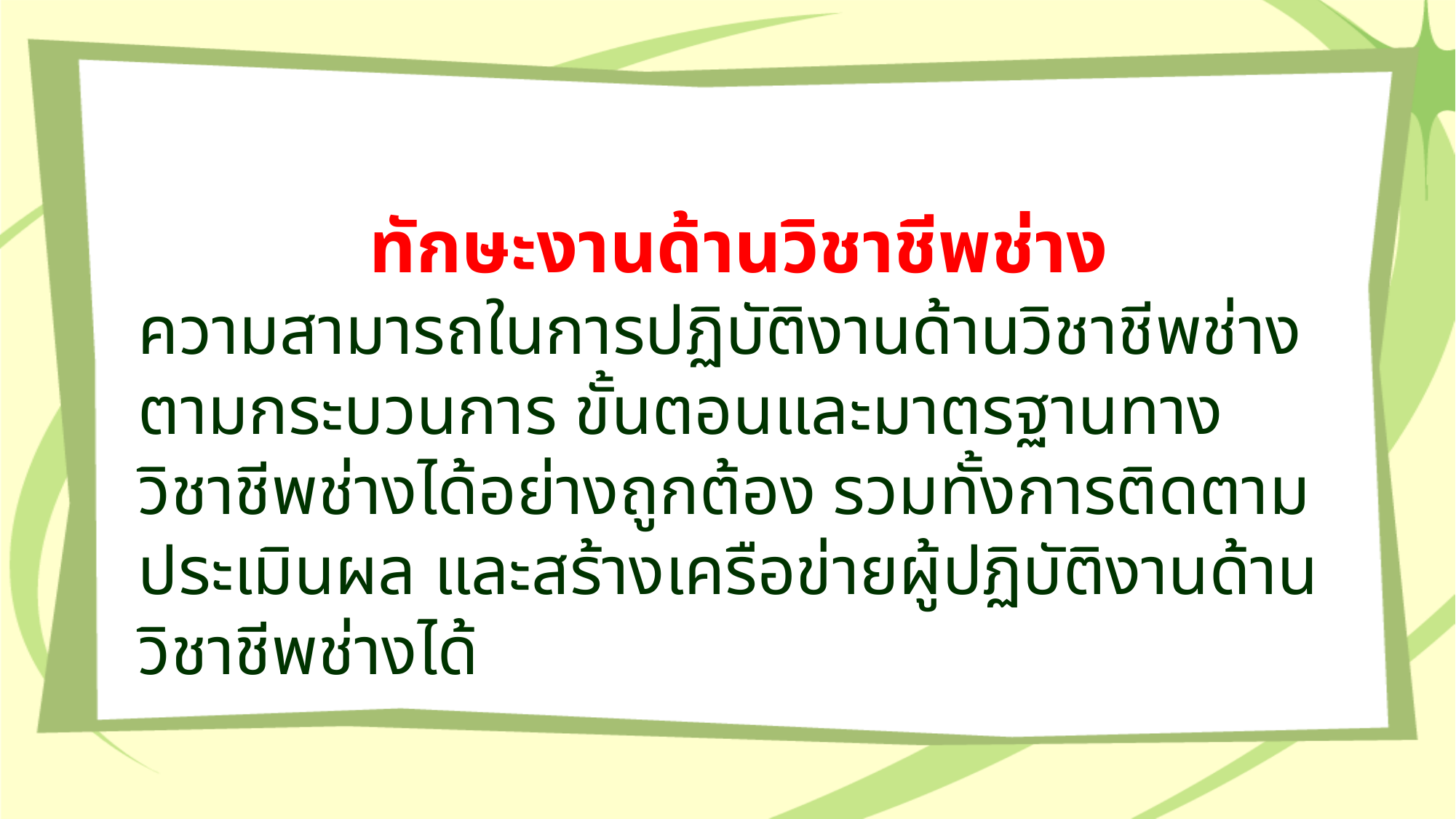

ทักษะงานด้านวิชาชีพช่าง
ความสามารถในการปฏิบัติงานด้านวิชาชีพช่างตามกระบวนการ ขั้นตอนและมาตรฐานทางวิชาชีพช่างได้อย่างถูกต้อง รวมทั้งการติดตามประเมินผล และสร้างเครือข่ายผู้ปฏิบัติงานด้านวิชาชีพช่างได้